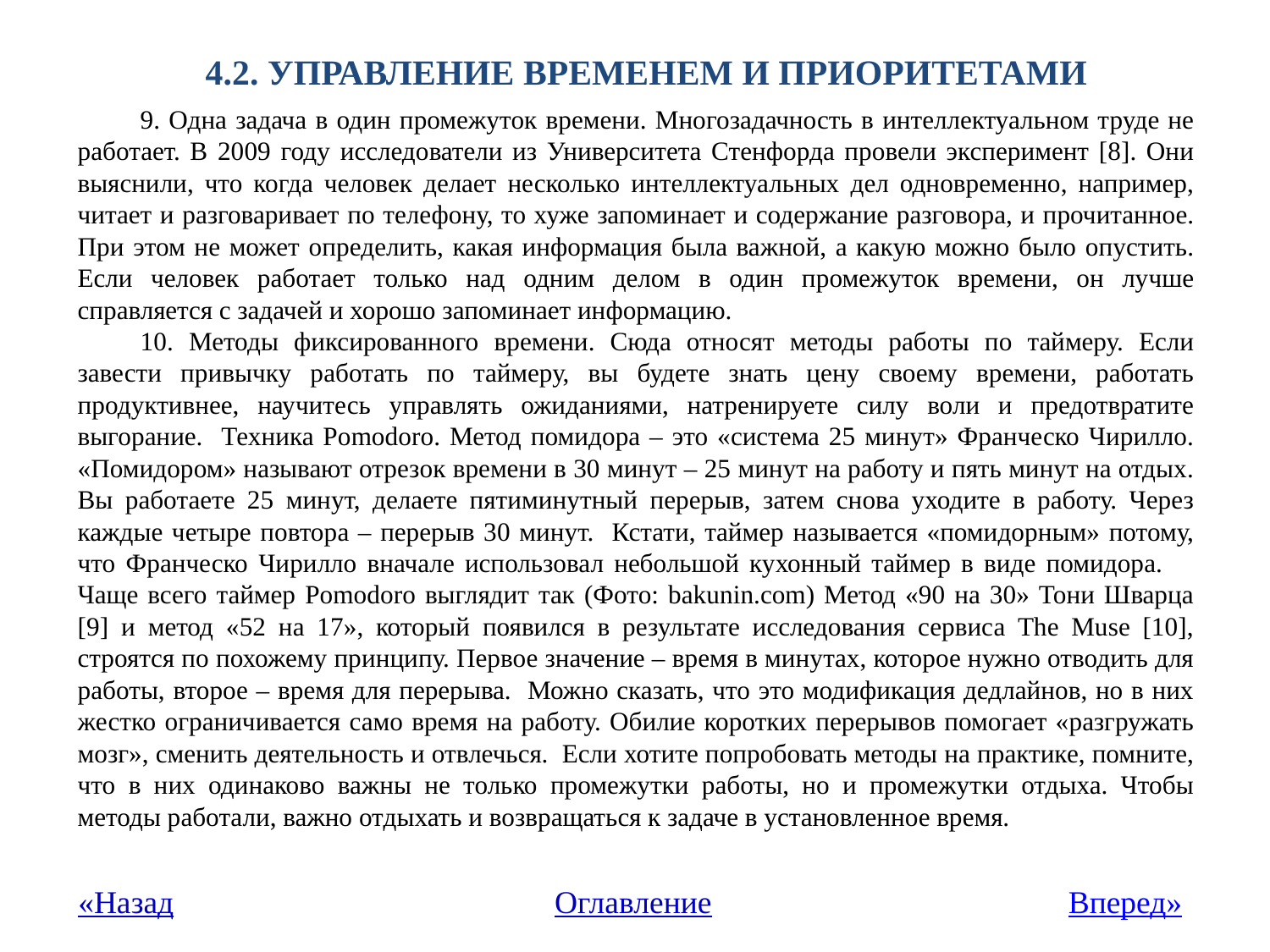

# 4.2. УПРАВЛЕНИЕ ВРЕМЕНЕМ И ПРИОРИТЕТАМИ
9. Одна задача в один промежуток времени. Многозадачность в интеллектуальном труде не работает. В 2009 году исследователи из Университета Стенфорда провели эксперимент [8]. Они выяснили, что когда человек делает несколько интеллектуальных дел одновременно, например, читает и разговаривает по телефону, то хуже запоминает и содержание разговора, и прочитанное. При этом не может определить, какая информация была важной, а какую можно было опустить. Если человек работает только над одним делом в один промежуток времени, он лучше справляется с задачей и хорошо запоминает информацию.
10. Методы фиксированного времени. Сюда относят методы работы по таймеру. Если завести привычку работать по таймеру, вы будете знать цену своему времени, работать продуктивнее, научитесь управлять ожиданиями, натренируете силу воли и предотвратите выгорание.  Техника Pomodoro. Метод помидора – это «система 25 минут» Франческо Чирилло. «Помидором» называют отрезок времени в 30 минут – 25 минут на работу и пять минут на отдых. Вы работаете 25 минут, делаете пятиминутный перерыв, затем снова уходите в работу. Через каждые четыре повтора – перерыв 30 минут.  Кстати, таймер называется «помидорным» потому, что Франческо Чирилло вначале использовал небольшой кухонный таймер в виде помидора.    Чаще всего таймер Pomodoro выглядит так (Фото: bakunin.com) Метод «90 на 30» Тони Шварца [9] и метод «52 на 17», который появился в результате исследования сервиса The Muse [10], строятся по похожему принципу. Первое значение – время в минутах, которое нужно отводить для работы, второе – время для перерыва.  Можно сказать, что это модификация дедлайнов, но в них жестко ограничивается само время на работу. Обилие коротких перерывов помогает «разгружать мозг», сменить деятельность и отвлечься.  Если хотите попробовать методы на практике, помните, что в них одинаково важны не только промежутки работы, но и промежутки отдыха. Чтобы методы работали, важно отдыхать и возвращаться к задаче в установленное время.

«Назад
Оглавление
Вперед»